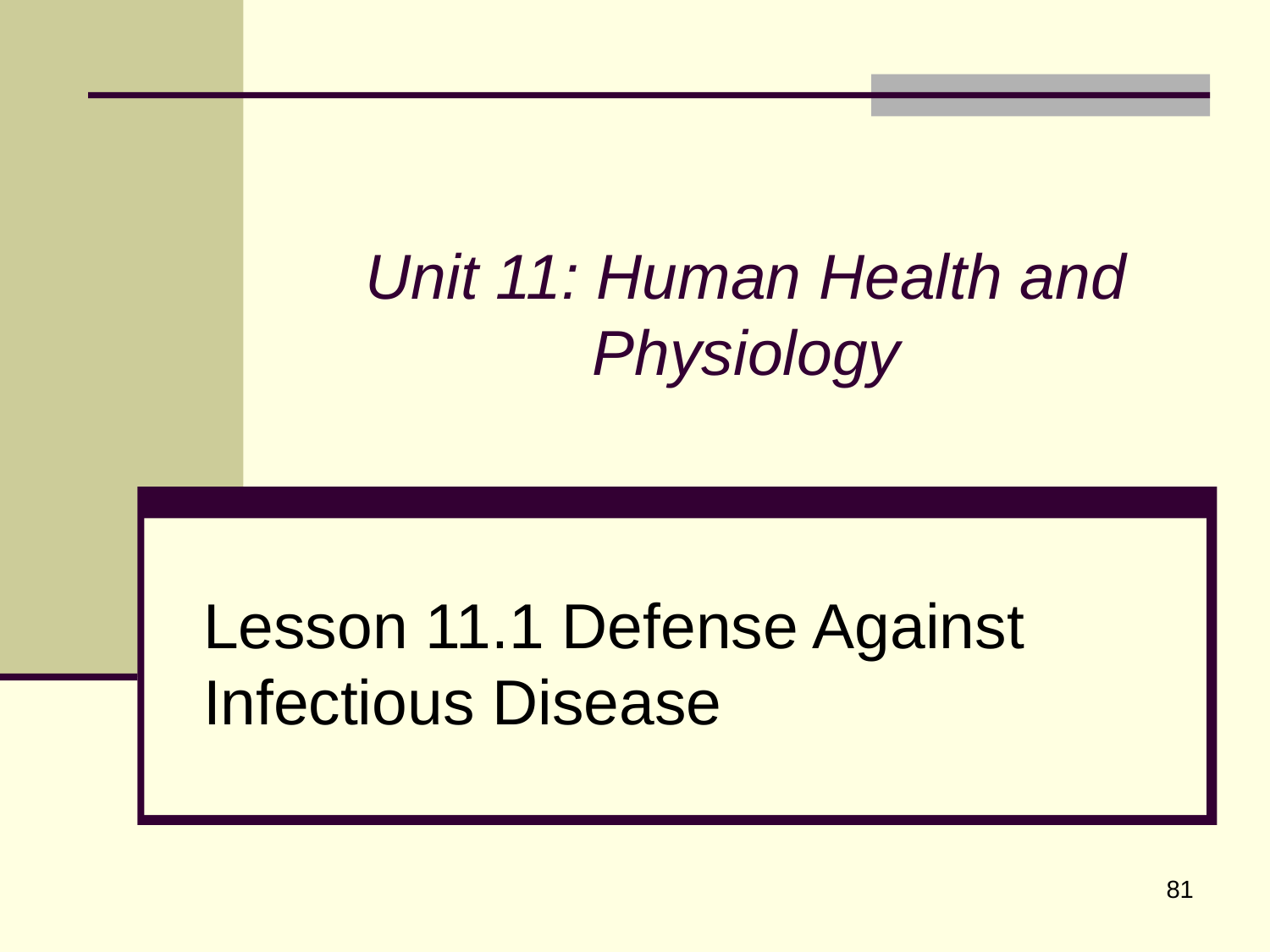

# Unit 11: Human Health and Physiology
Lesson 11.1 Defense Against Infectious Disease
81